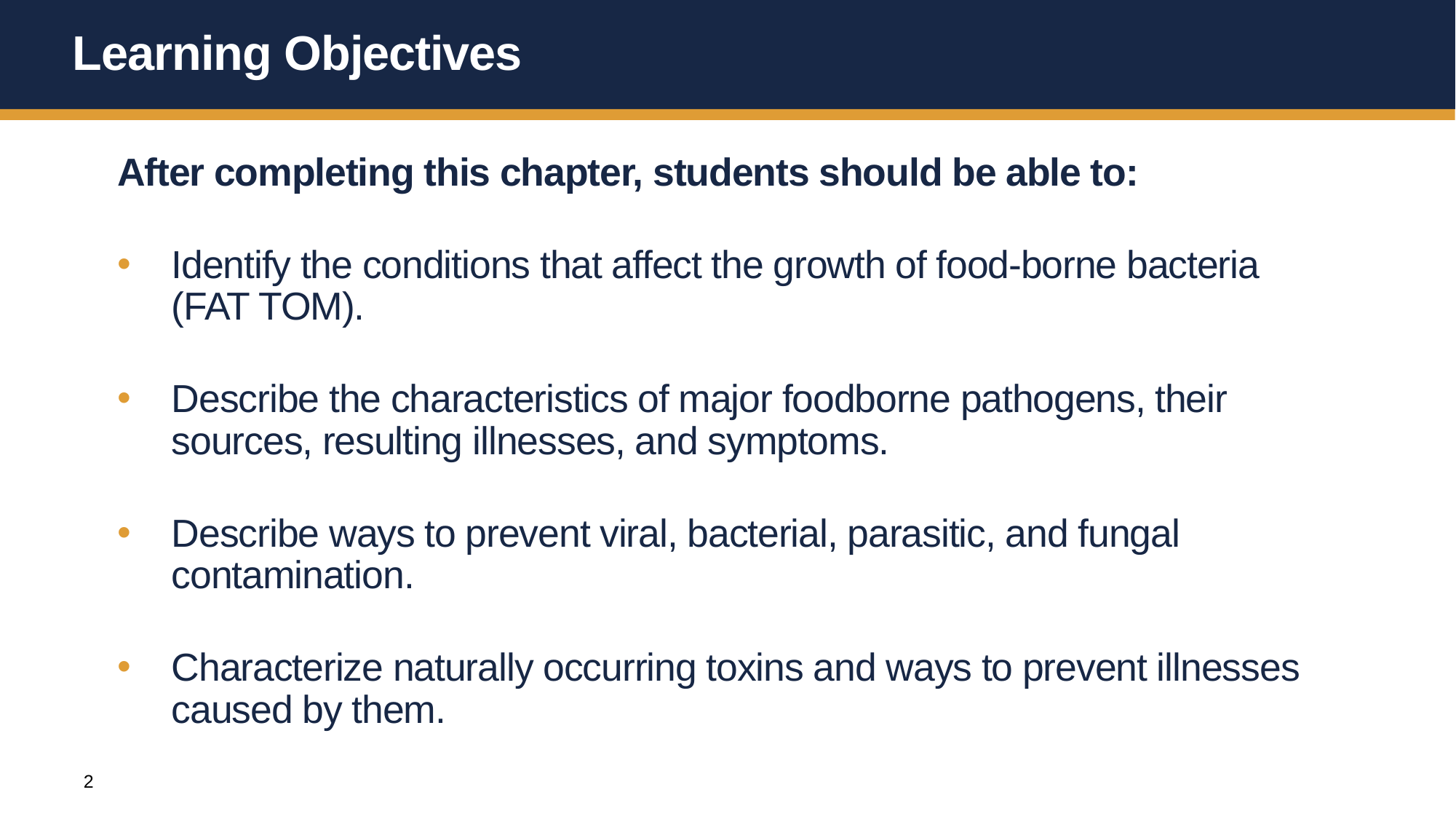

# Learning Objectives
After completing this chapter, students should be able to:
Identify the conditions that affect the growth of food-borne bacteria (FAT TOM).
Describe the characteristics of major foodborne pathogens, their sources, resulting illnesses, and symptoms.
Describe ways to prevent viral, bacterial, parasitic, and fungal contamination.
Characterize naturally occurring toxins and ways to prevent illnesses caused by them.
2